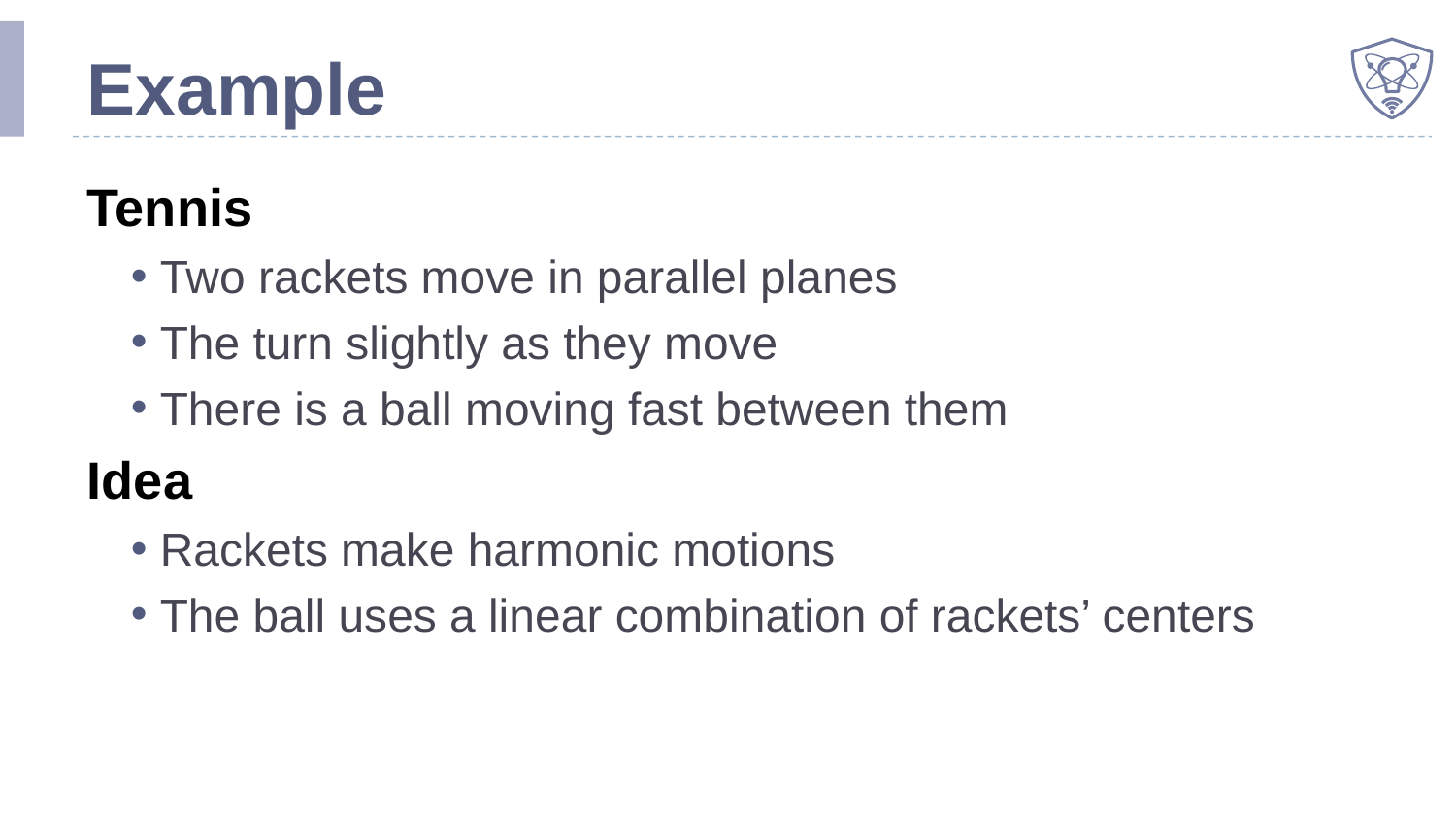

# Example
Tennis
Two rackets move in parallel planes
The turn slightly as they move
There is a ball moving fast between them
Idea
Rackets make harmonic motions
The ball uses a linear combination of rackets’ centers